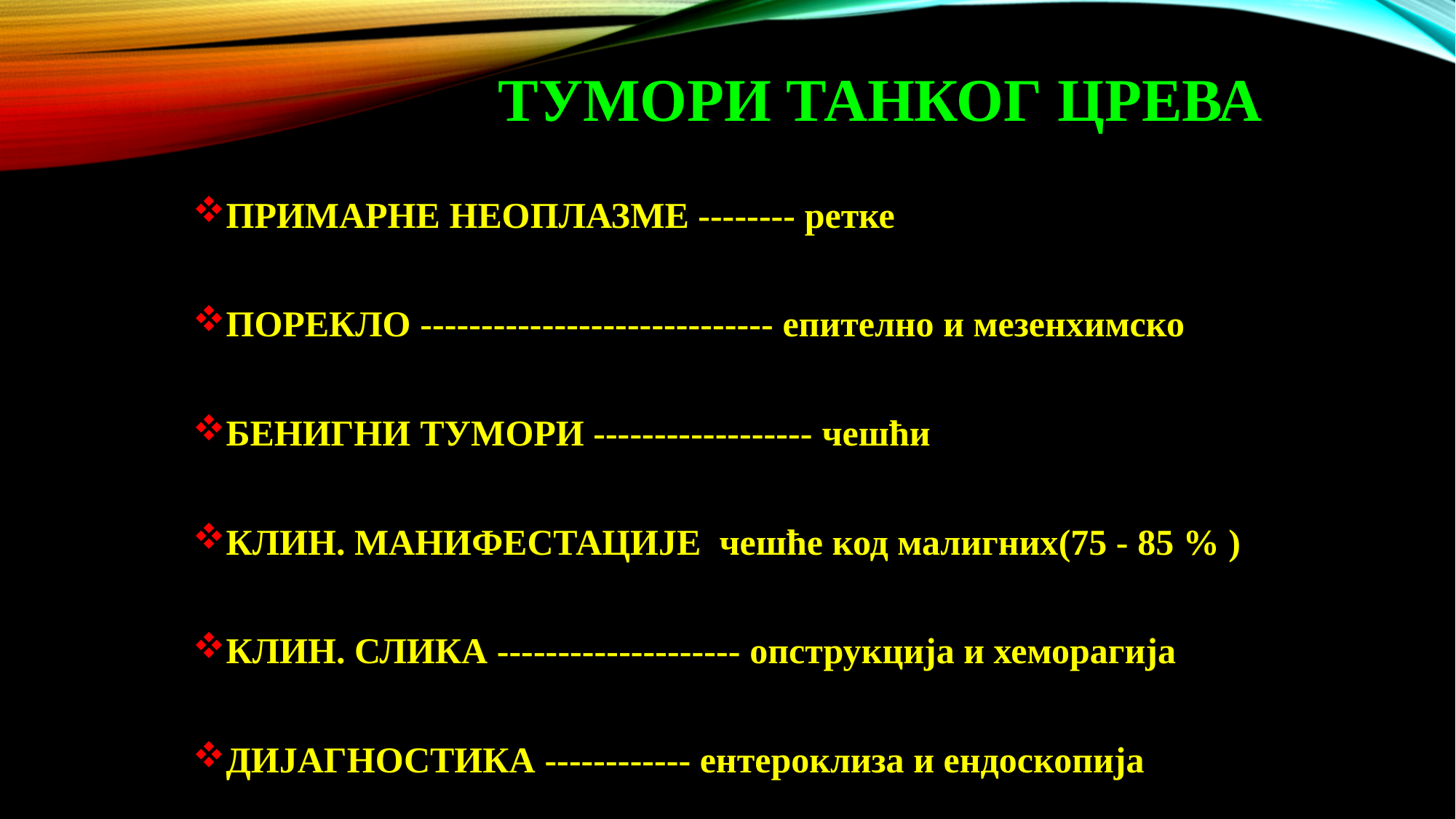

# ТУМОРИ ТАНКОГ ЦРЕВА
ПРИМАРНЕ НЕОПЛАЗМЕ -------- ретке

ПОРЕКЛО ----------------------------- епително и мезенхимско

БЕНИГНИ ТУМОРИ ------------------ чешћи

КЛИН. МАНИФЕСТАЦИЈЕ  чешће код малигних(75 - 85 % )

КЛИН. СЛИКА -------------------- опструкција и хеморагија

ДИЈАГНОСТИКА ------------ ентероклиза и ендоскопија